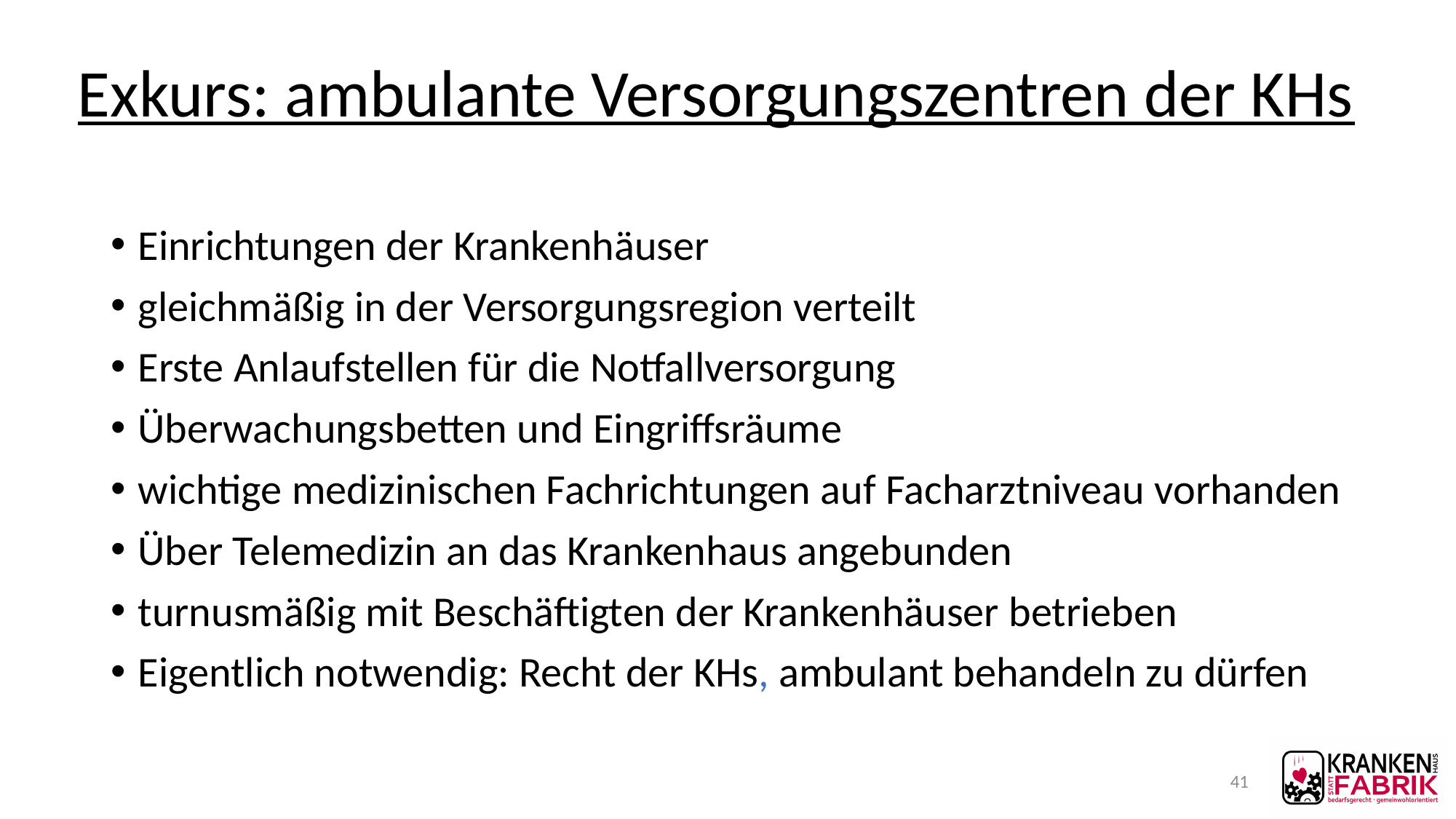

# Exkurs: ambulante Versorgungszentren der KHs
Einrichtungen der Krankenhäuser
gleichmäßig in der Versorgungsregion verteilt
Erste Anlaufstellen für die Notfallversorgung
Überwachungsbetten und Eingriffsräume
wichtige medizinischen Fachrichtungen auf Facharztniveau vorhanden
Über Telemedizin an das Krankenhaus angebunden
turnusmäßig mit Beschäftigten der Krankenhäuser betrieben
Eigentlich notwendig: Recht der KHs, ambulant behandeln zu dürfen

41